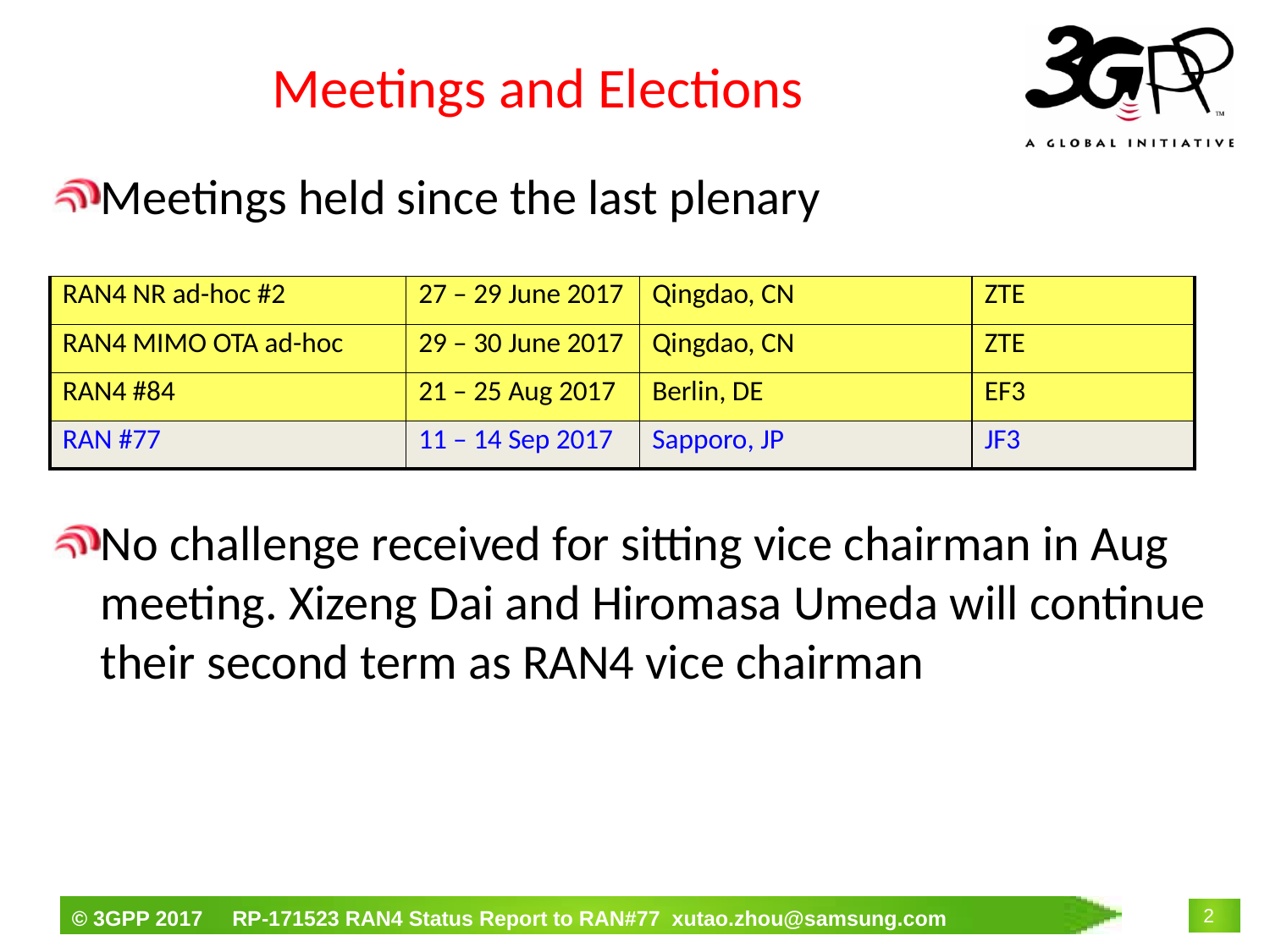

# Meetings and Elections
Meetings held since the last plenary

No challenge received for sitting vice chairman in Aug meeting. Xizeng Dai and Hiromasa Umeda will continue their second term as RAN4 vice chairman

| RAN4 NR ad-hoc #2 | 27 – 29 June 2017 | Qingdao, CN | ZTE |
| --- | --- | --- | --- |
| RAN4 MIMO OTA ad-hoc | 29 – 30 June 2017 | Qingdao, CN | ZTE |
| RAN4 #84 | 21 – 25 Aug 2017 | Berlin, DE | EF3 |
| RAN #77 | 11 – 14 Sep 2017 | Sapporo, JP | JF3 |